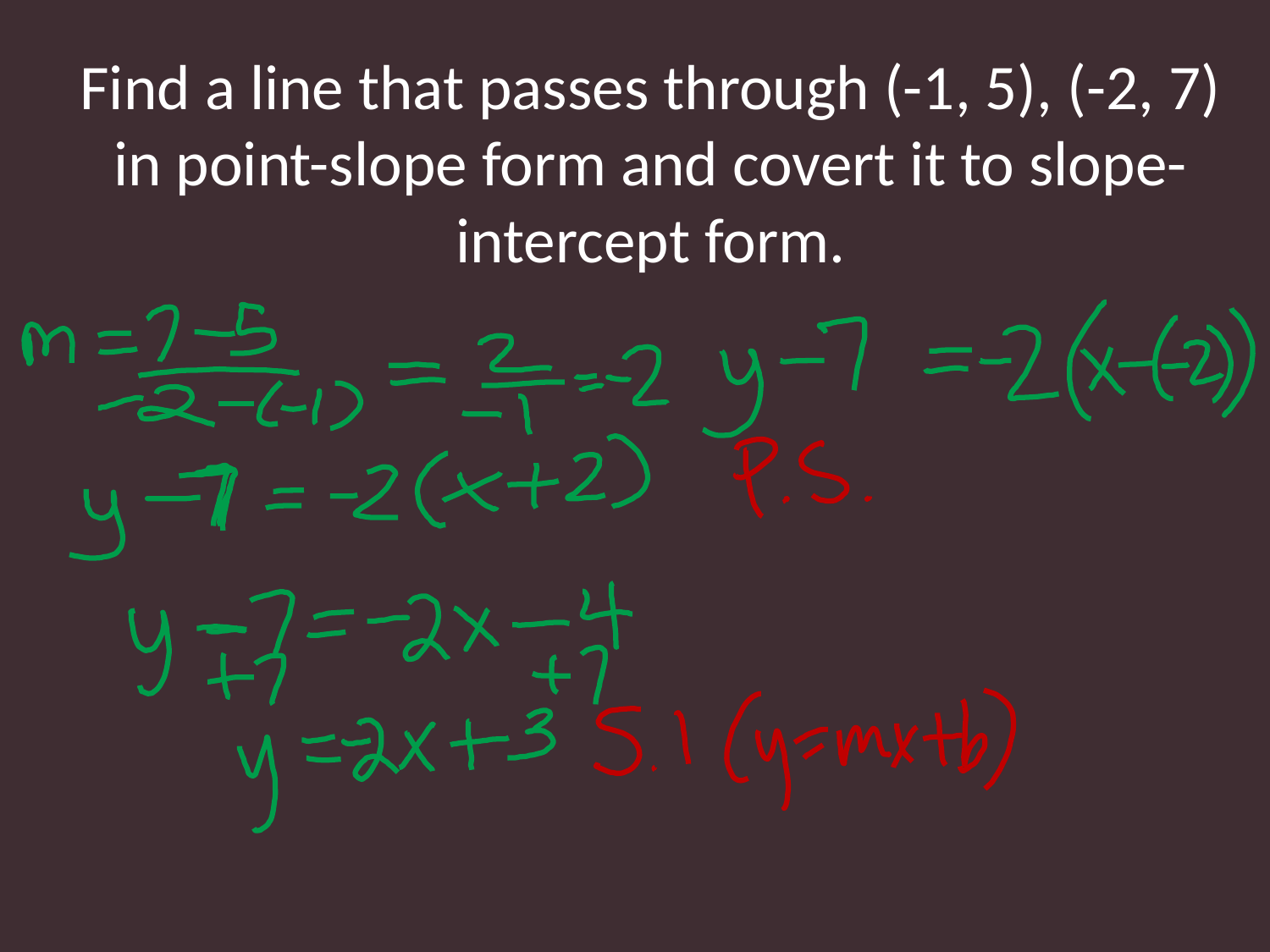

# Find a line that passes through (-1, 5), (-2, 7) in point-slope form and covert it to slope-intercept form.